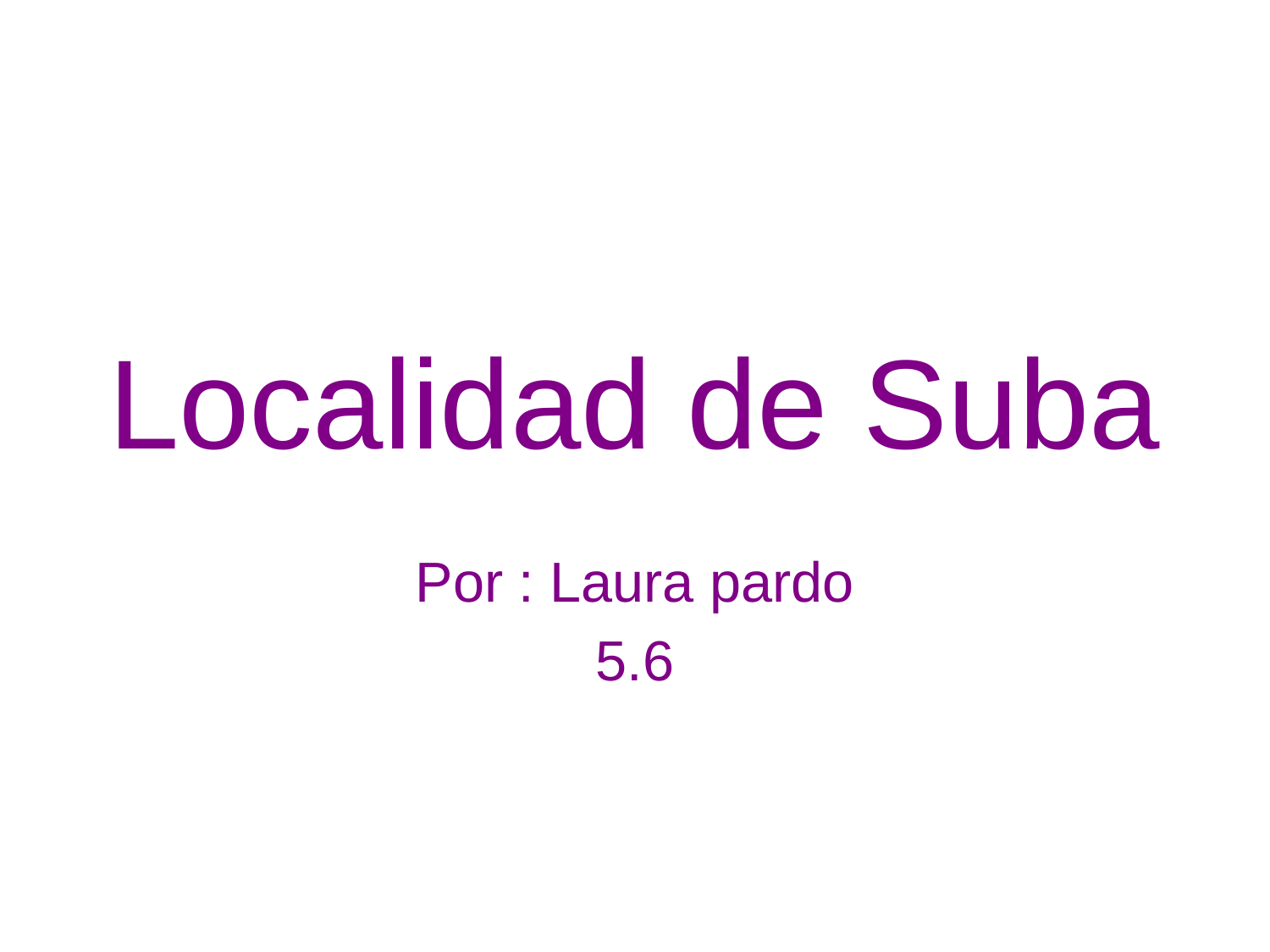

# Localidad de Suba
Por : Laura pardo
5.6